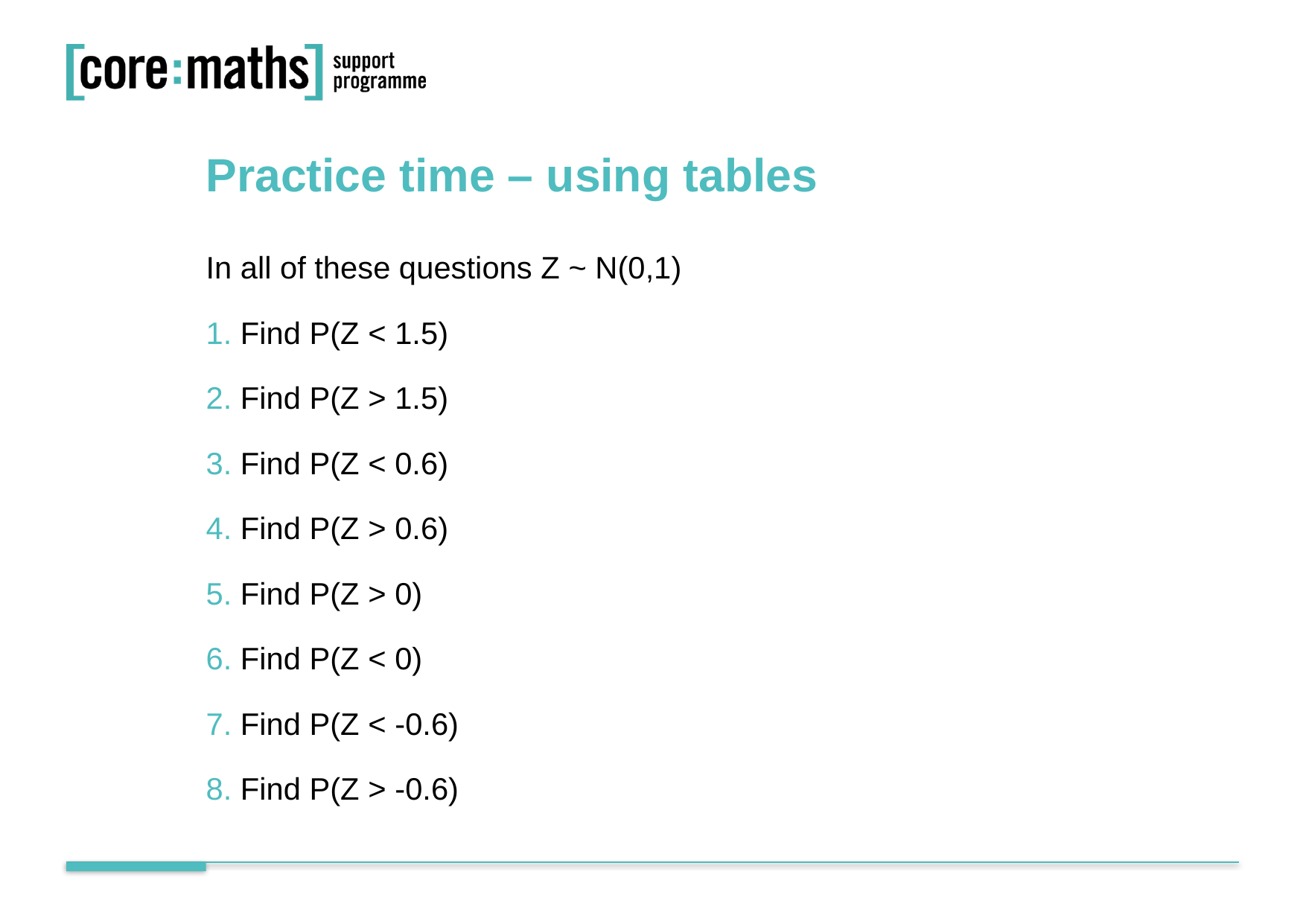

Practice time – using tables
In all of these questions Z ~ N(0,1)
1. Find P(Z < 1.5)
2. Find P(Z > 1.5)
3. Find P(Z < 0.6)
4. Find P(Z > 0.6)
5. Find P(Z > 0)
6. Find P(Z < 0)
7. Find P(Z < -0.6)
8. Find P(Z > -0.6)